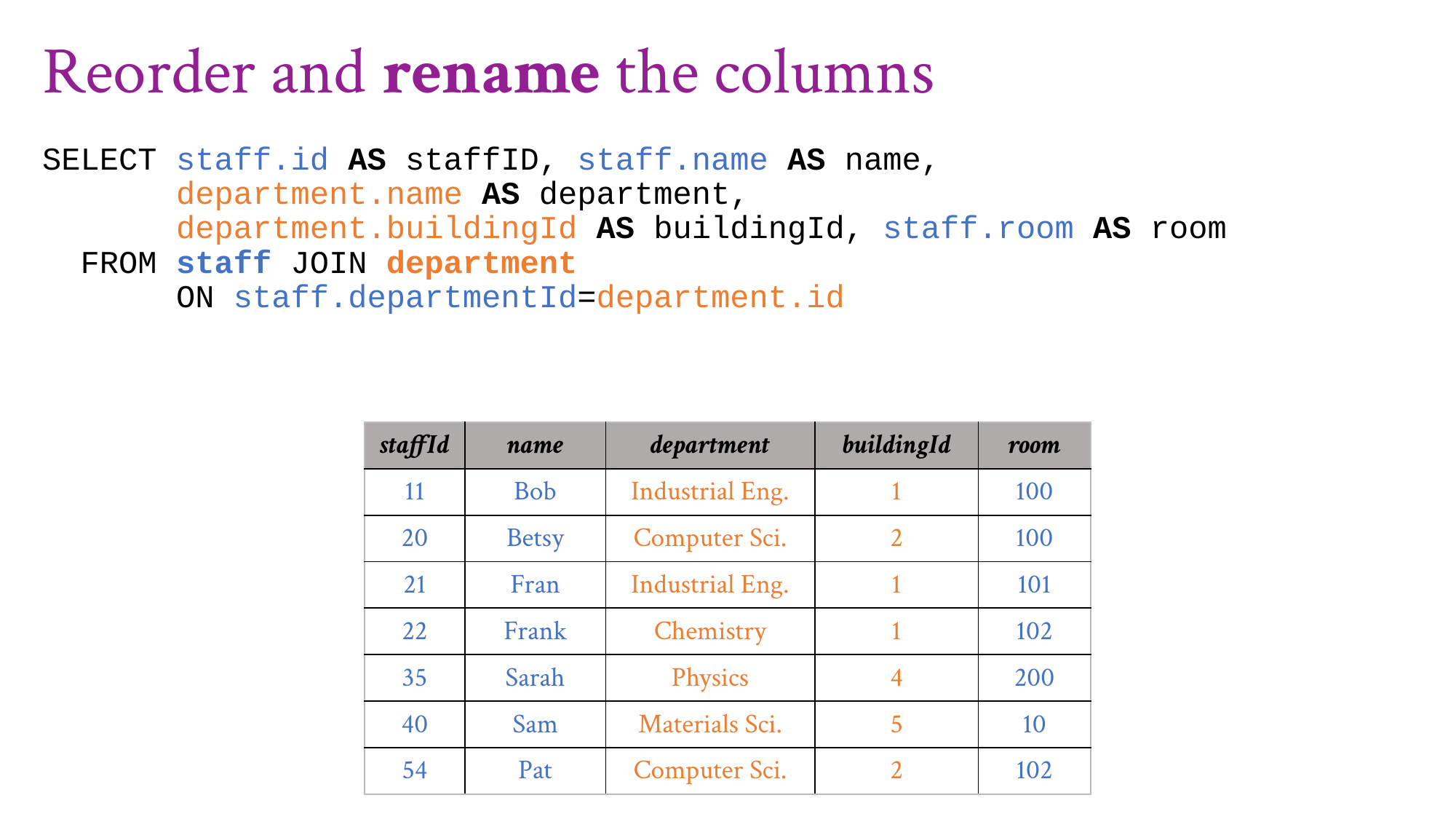

# Reorder and rename the columns
SELECT staff.id AS staffID, staff.name AS name,
       department.name AS department,
       department.buildingId AS buildingId, staff.room AS room
  FROM staff JOIN department
       ON staff.departmentId=department.id
| staffId | name | department | buildingId | room |
| --- | --- | --- | --- | --- |
| 11 | Bob | Industrial Eng. | 1 | 100 |
| 20 | Betsy | Computer Sci. | 2 | 100 |
| 21 | Fran | Industrial Eng. | 1 | 101 |
| 22 | Frank | Chemistry | 1 | 102 |
| 35 | Sarah | Physics | 4 | 200 |
| 40 | Sam | Materials Sci. | 5 | 10 |
| 54 | Pat | Computer Sci. | 2 | 102 |